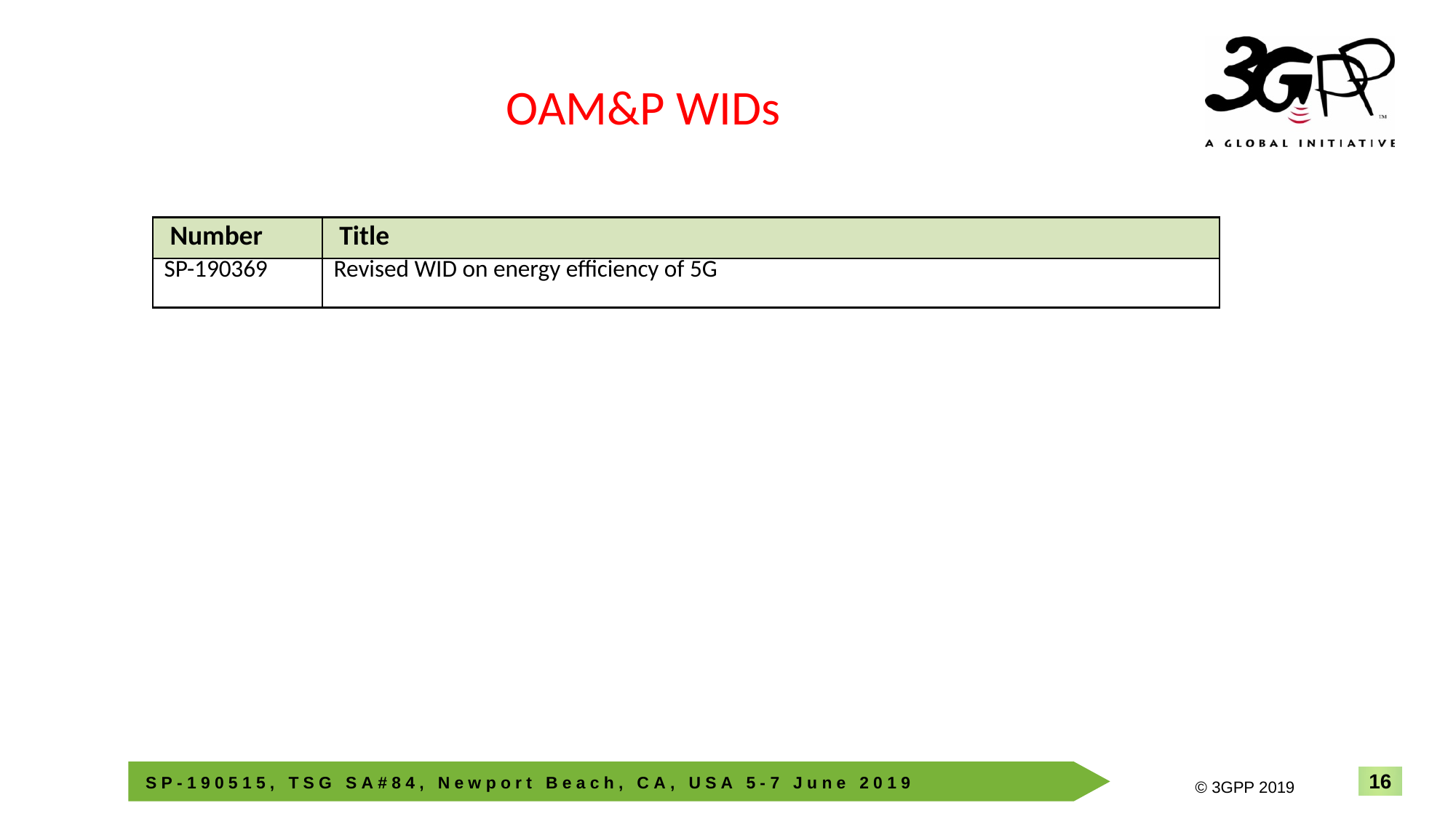

OAM&P WIDs
| Number | Title |
| --- | --- |
| SP-190369 | Revised WID on energy efficiency of 5G |